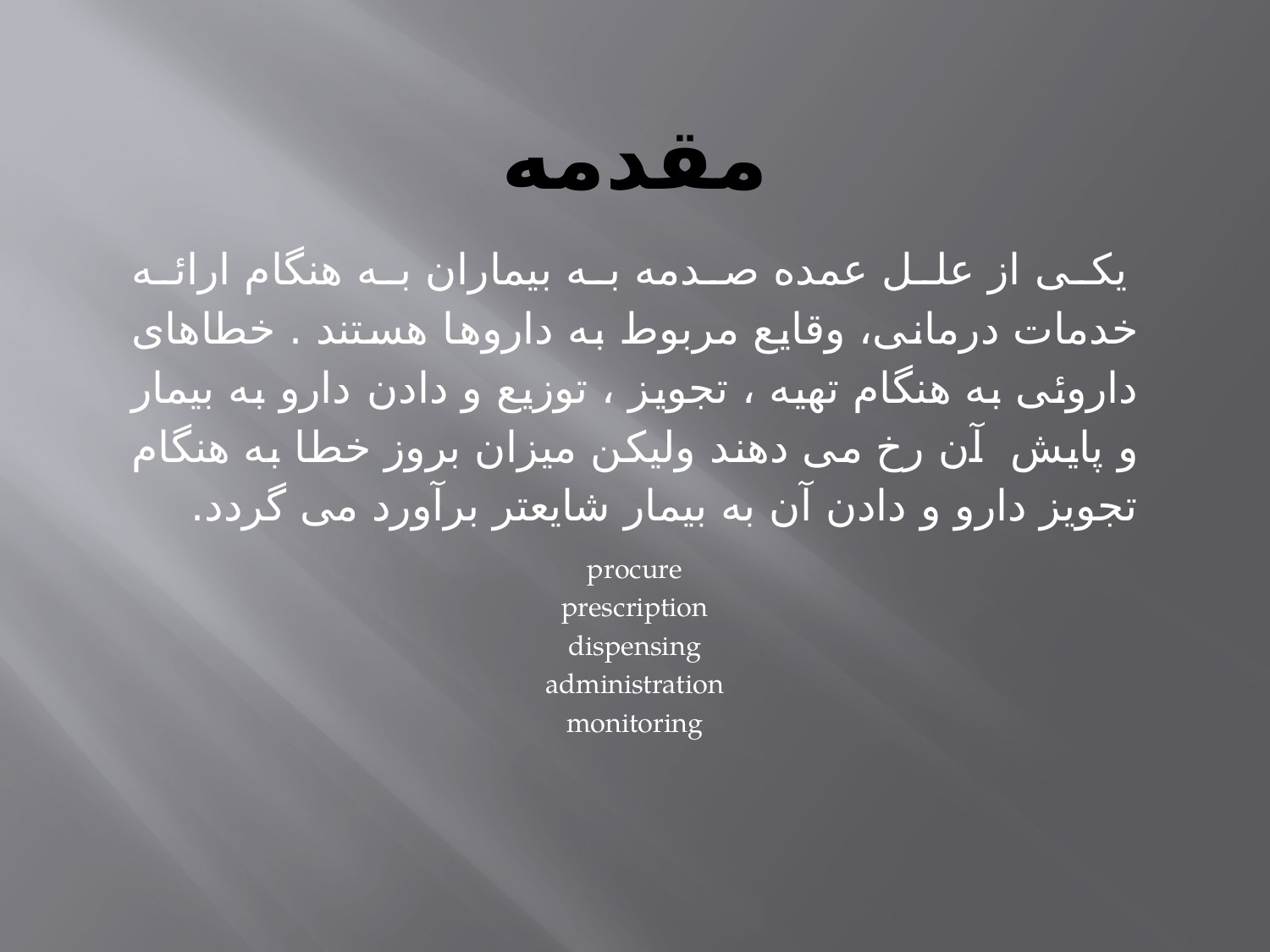

# مقدمه
 یکی از علل عمده صدمه به بیماران به هنگام ارائه خدمات درمانی، وقایع مربوط به داروها هستند . خطاهای داروئی به هنگام تهیه ، تجویز ، توزیع و دادن  دارو به بیمار و پایش  آن رخ می دهند ولیکن میزان بروز خطا به هنگام تجویز دارو و دادن آن به بیمار شایعتر برآورد می گردد.
procure
prescription
dispensing
administration
monitoring